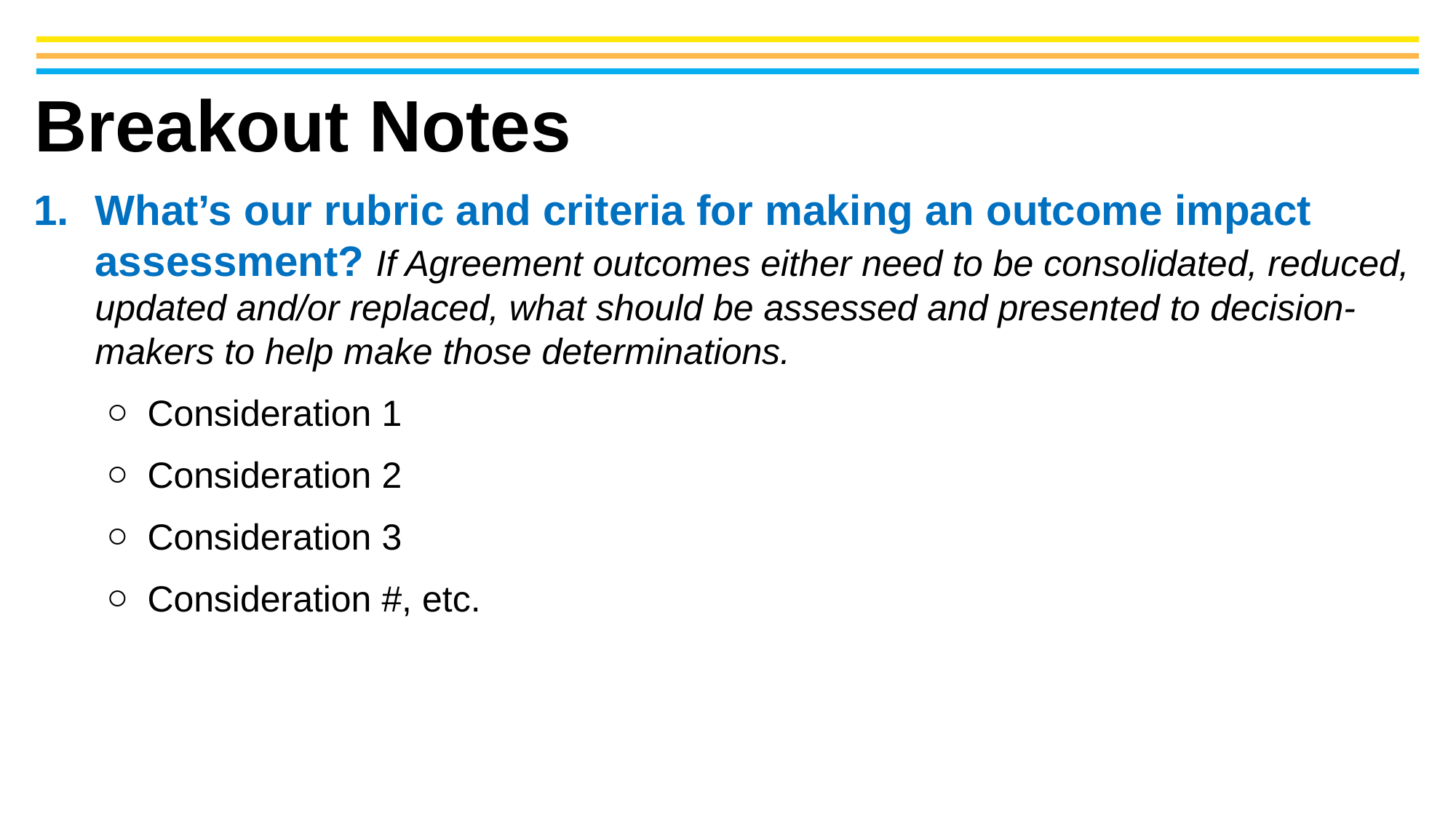

# Breakout Notes
What’s our rubric and criteria for making an outcome impact assessment? If Agreement outcomes either need to be consolidated, reduced, updated and/or replaced, what should be assessed and presented to decision-makers to help make those determinations.
Consideration 1
Consideration 2
Consideration 3
Consideration #, etc.